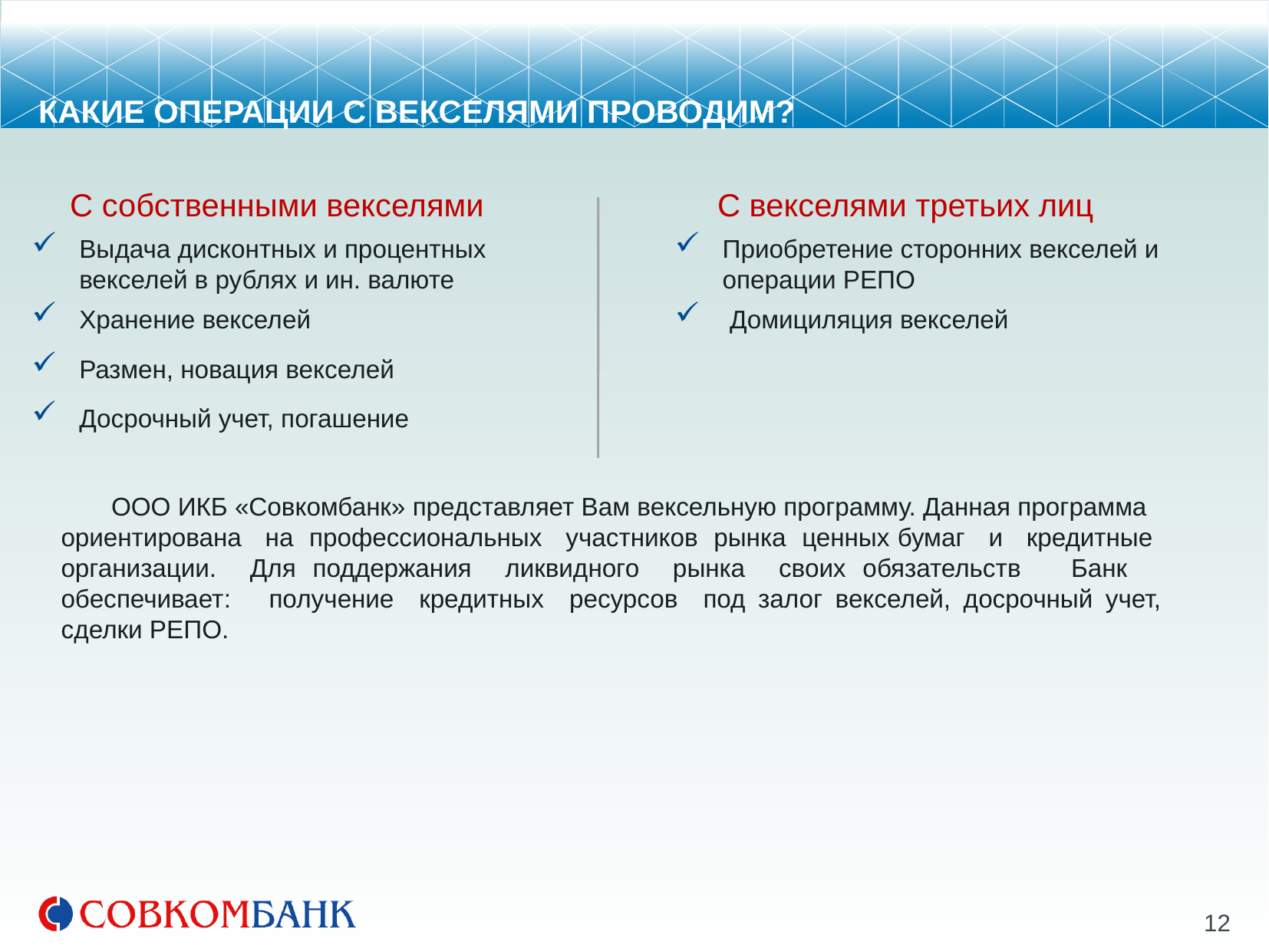

# КАКИЕ ОПЕРАЦИИ С ВЕКСЕЛЯМИ ПРОВОДИМ?
С собственными векселями
С векселями третьих лиц
Выдача дисконтных и процентных
	векселей в рублях и ин. валюте
Хранение векселей
Размен, новация векселей
Досрочный учет, погашение
Приобретение сторонних векселей и
	операции РЕПО
 Домициляция векселей
       ООО ИКБ «Совкомбанк» представляет Вам вексельную программу. Данная программа   ориентирована   на  профессиональных   участников  рынка  ценных бумаг   и   кредитные  организации.  Для поддержания  ликвидного  рынка  своих обязательств   Банк   обеспечивает:   получение  кредитных  ресурсов  под залог векселей, досрочный учет, сделки РЕПО.
12